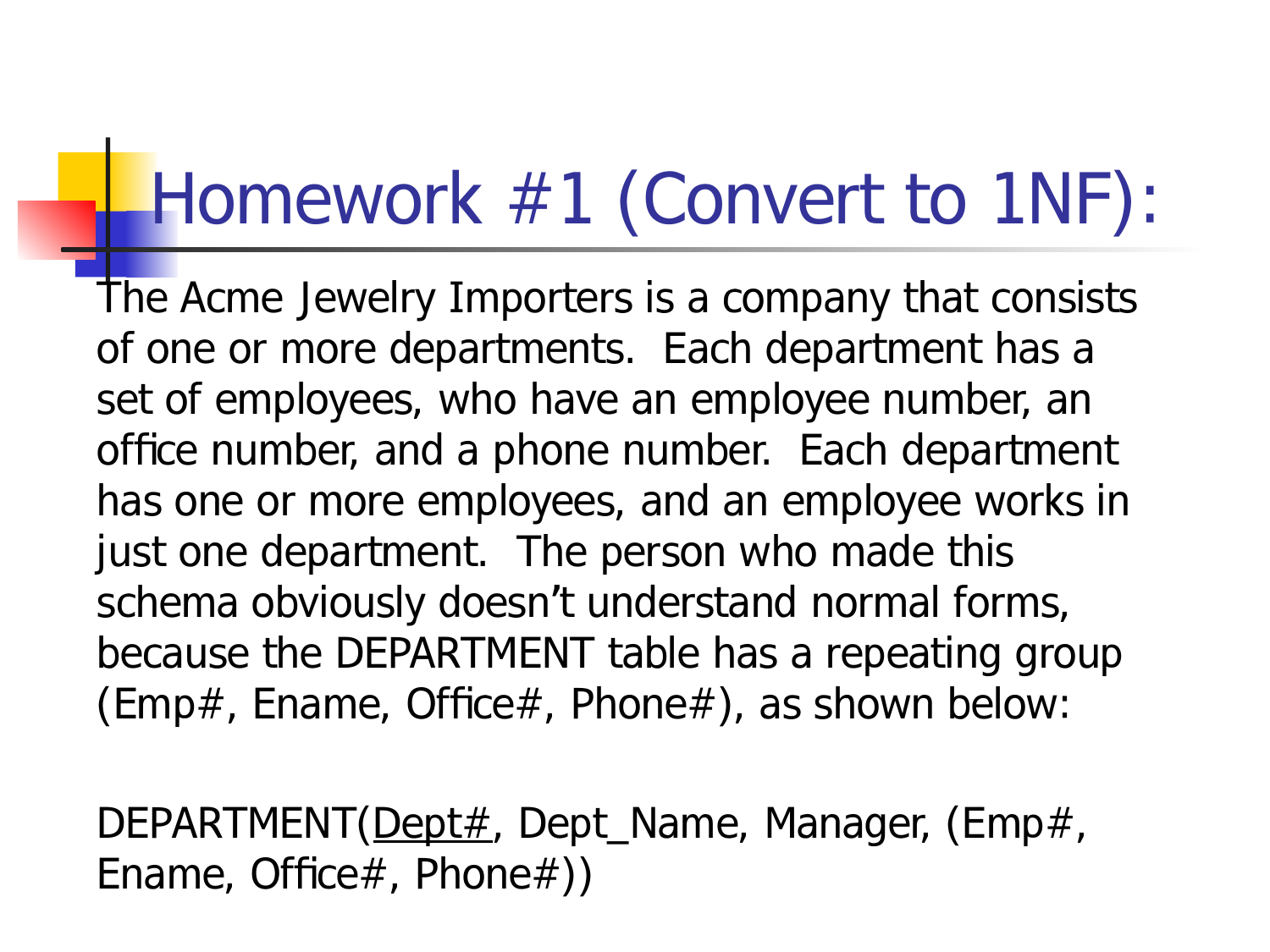

# Homework #1 (Convert to 1NF):
The Acme Jewelry Importers is a company that consists of one or more departments.  Each department has a set of employees, who have an employee number, an office number, and a phone number.  Each department has one or more employees, and an employee works in just one department.  The person who made this schema obviously doesn’t understand normal forms, because the DEPARTMENT table has a repeating group (Emp#, Ename, Office#, Phone#), as shown below:

DEPARTMENT(Dept#, Dept_Name, Manager, (Emp#, Ename, Office#, Phone#))